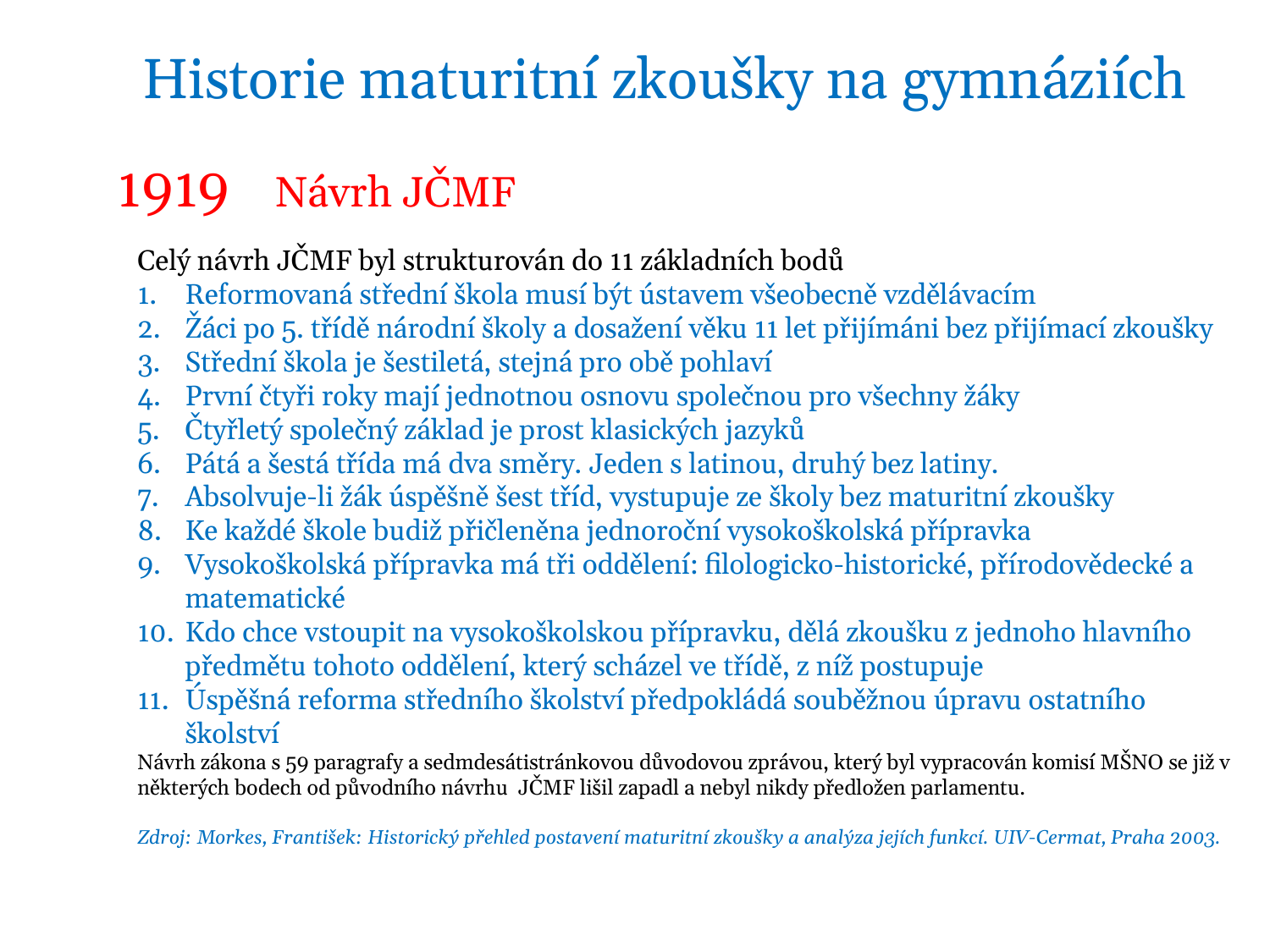

Historie maturitní zkoušky na gymnáziích

1919   Návrh JČMF
Celý návrh JČMF byl strukturován do 11 základních bodů
Reformovaná střední škola musí být ústavem všeobecně vzdělávacím
Žáci po 5. třídě národní školy a dosažení věku 11 let přijímáni bez přijímací zkoušky
Střední škola je šestiletá, stejná pro obě pohlaví
První čtyři roky mají jednotnou osnovu společnou pro všechny žáky
Čtyřletý společný základ je prost klasických jazyků
Pátá a šestá třída má dva směry. Jeden s latinou, druhý bez latiny.
Absolvuje-li žák úspěšně šest tříd, vystupuje ze školy bez maturitní zkoušky
Ke každé škole budiž přičleněna jednoroční vysokoškolská přípravka
Vysokoškolská přípravka má tři oddělení: filologicko-historické, přírodovědecké a matematické
Kdo chce vstoupit na vysokoškolskou přípravku, dělá zkoušku z jednoho hlavního předmětu tohoto oddělení, který scházel ve třídě, z níž postupuje
Úspěšná reforma středního školství předpokládá souběžnou úpravu ostatního školství
Návrh zákona s 59 paragrafy a sedmdesátistránkovou důvodovou zprávou, který byl vypracován komisí MŠNO se již v některých bodech od původního návrhu  JČMF lišil zapadl a nebyl nikdy předložen parlamentu.

Zdroj: Morkes, František: Historický přehled postavení maturitní zkoušky a analýza jejích funkcí. UIV-Cermat, Praha 2003.